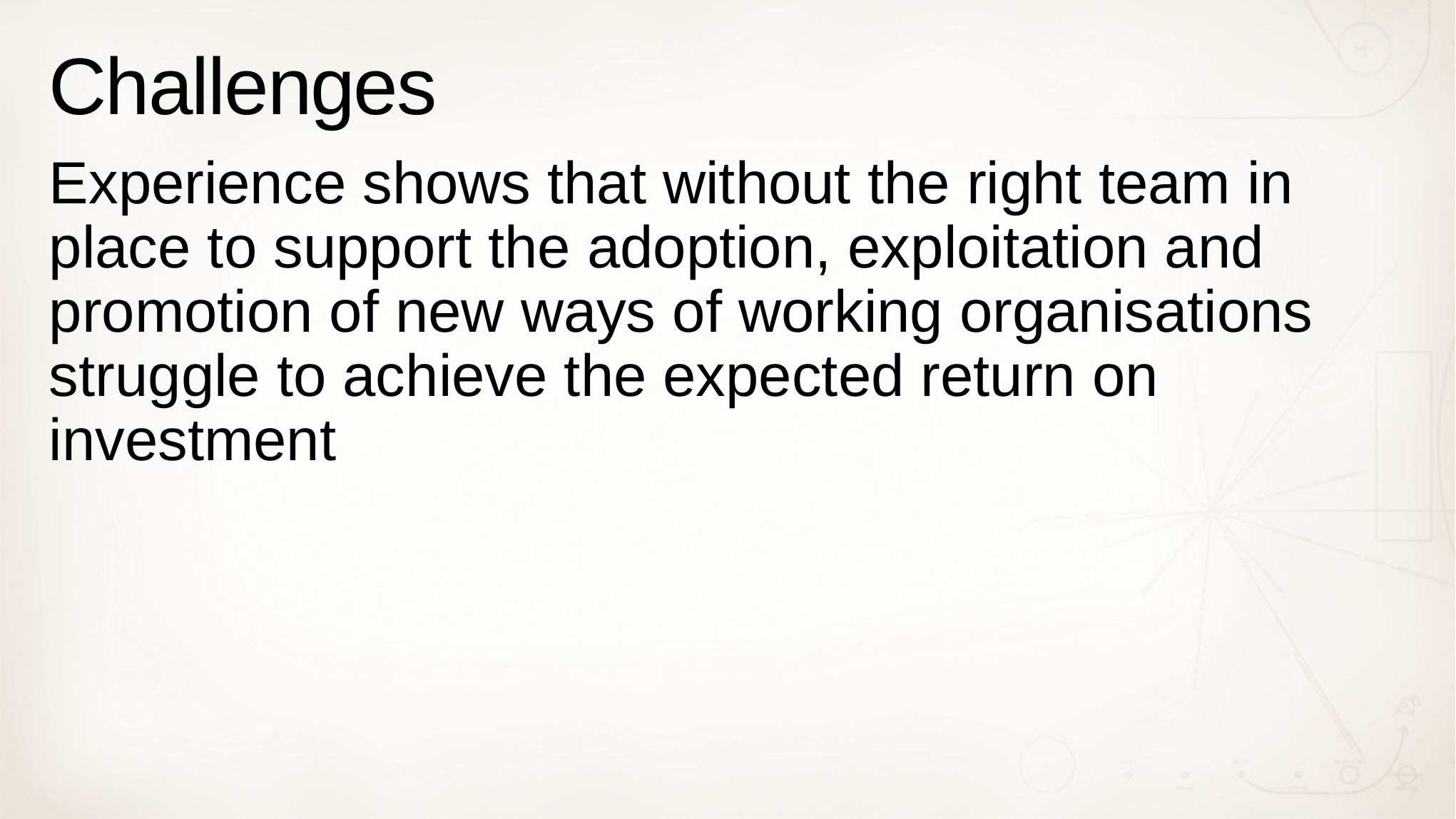

# Challenges
Experience shows that without the right team in place to support the adoption, exploitation and promotion of new ways of working organisations struggle to achieve the expected return on investment